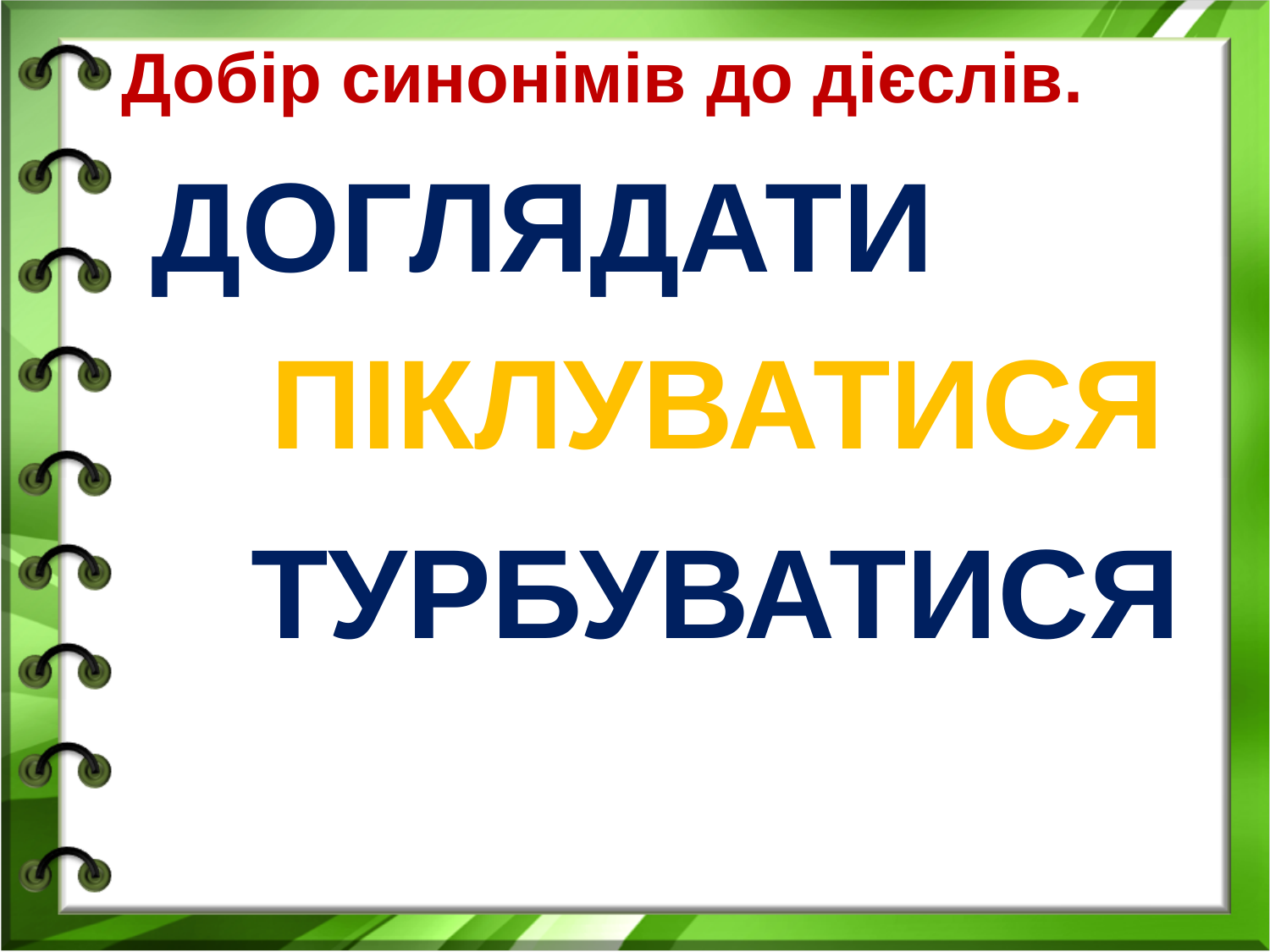

Добір синонімів до дієслів.
доглядати
піклуватися
турбуватися